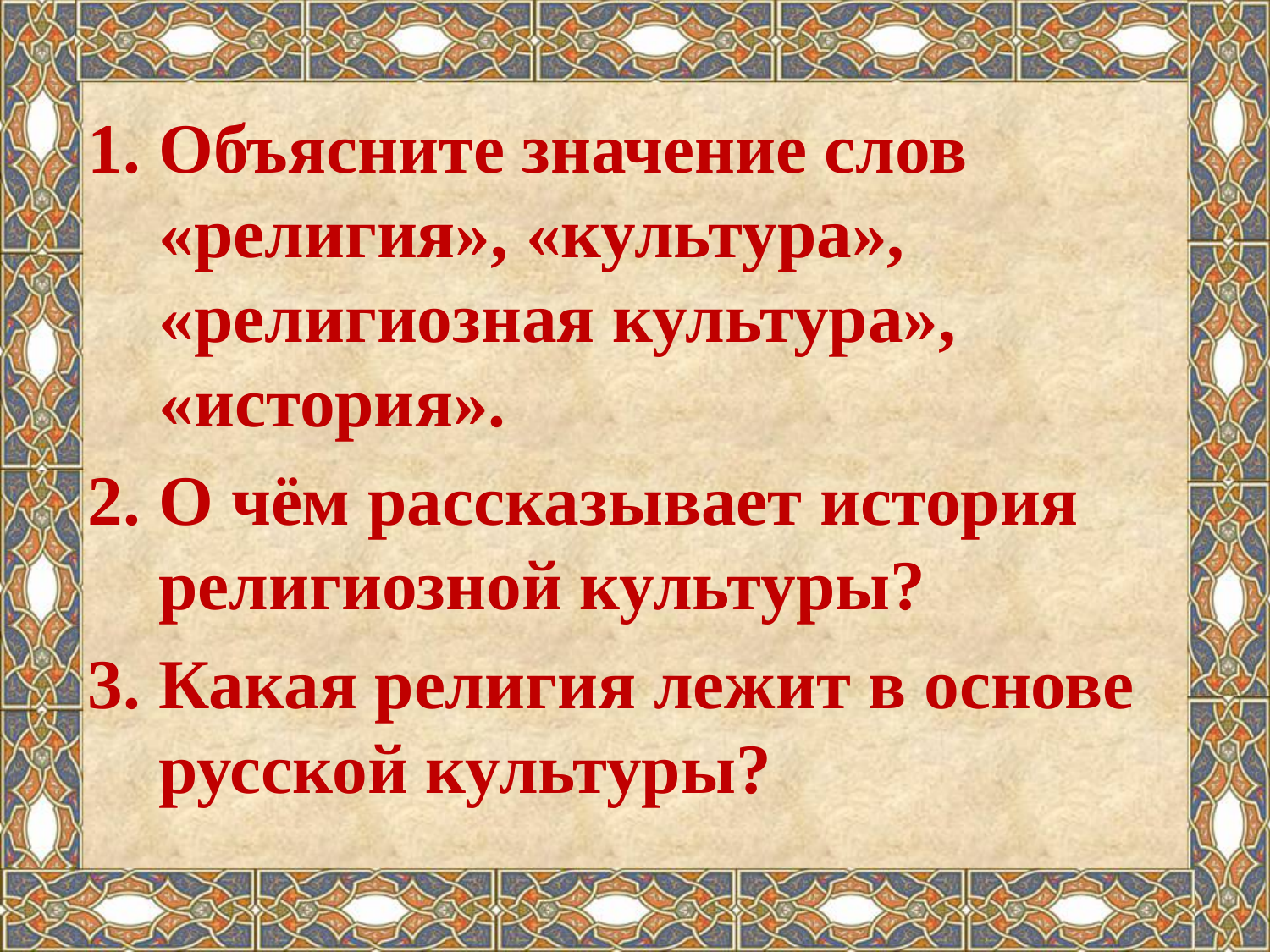

Объясните значение слов «религия», «культура», «религиозная культура», «история».
О чём рассказывает история религиозной культуры?
Какая религия лежит в основе русской культуры?